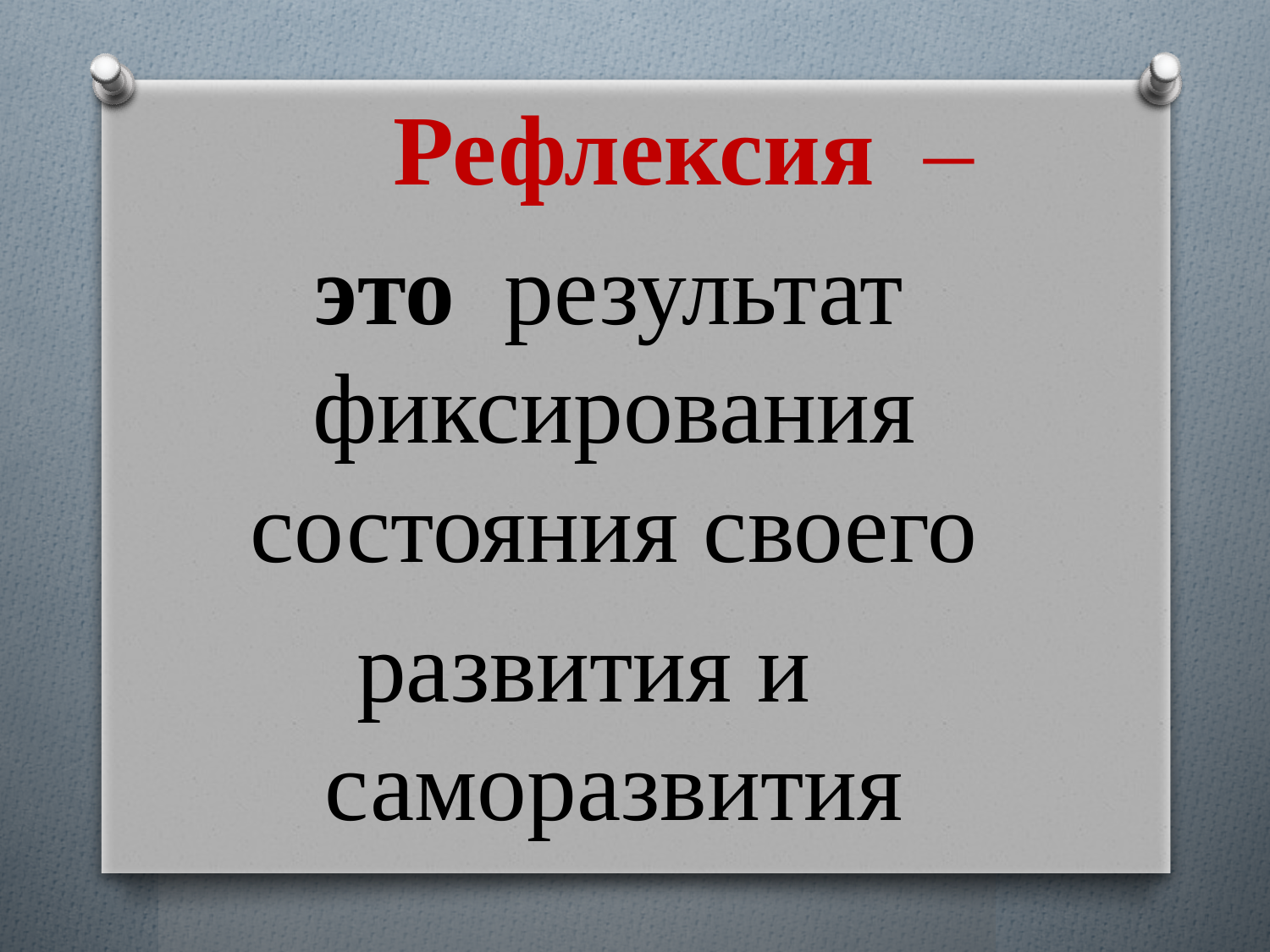

Рефлексия  –
 это  результат фиксирования состояния своего
развития и  саморазвития